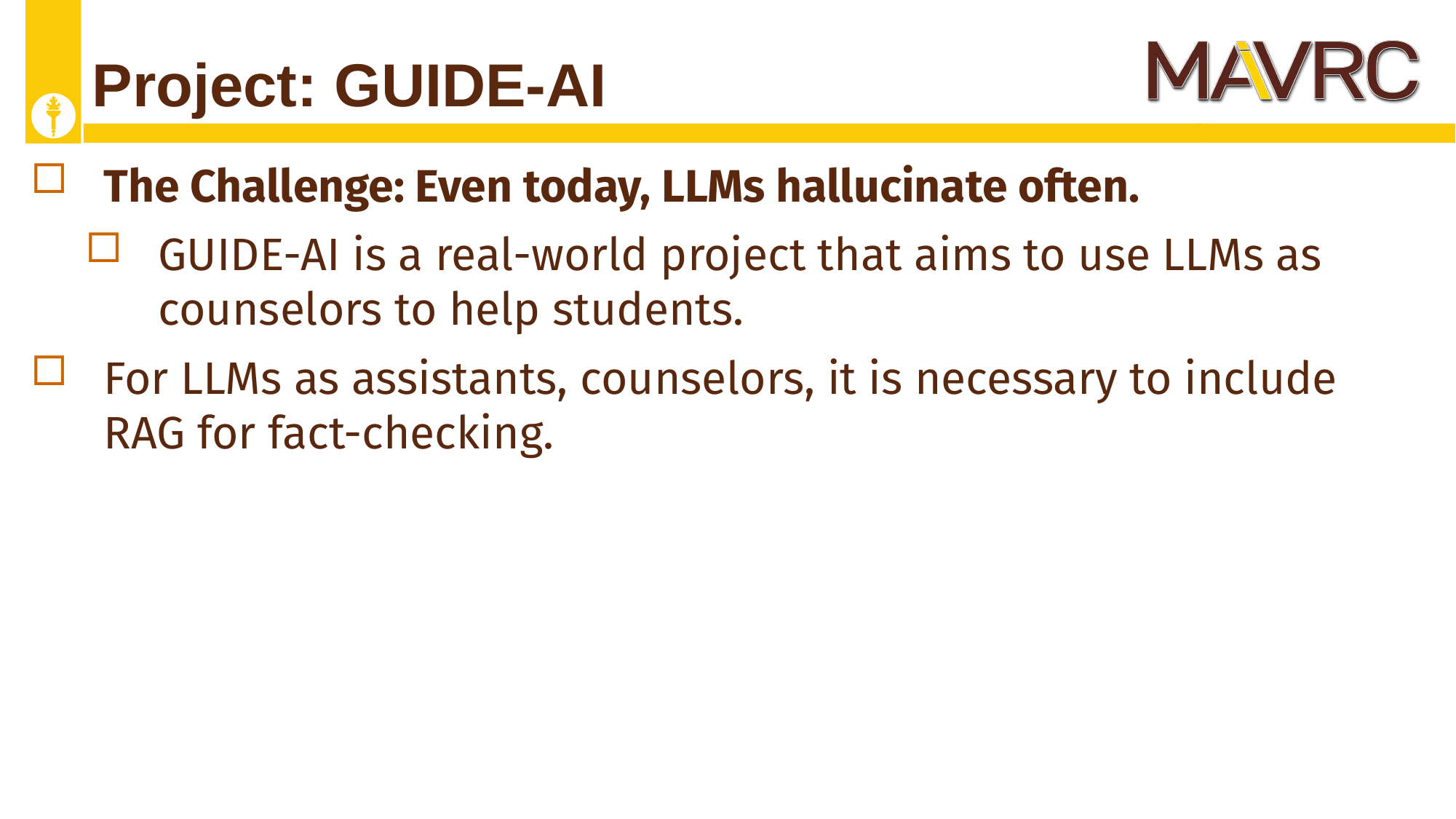

# Project: GUIDE-AI
The Challenge: Even today, LLMs hallucinate often.
GUIDE-AI is a real-world project that aims to use LLMs as counselors to help students.
For LLMs as assistants, counselors, it is necessary to include RAG for fact-checking.